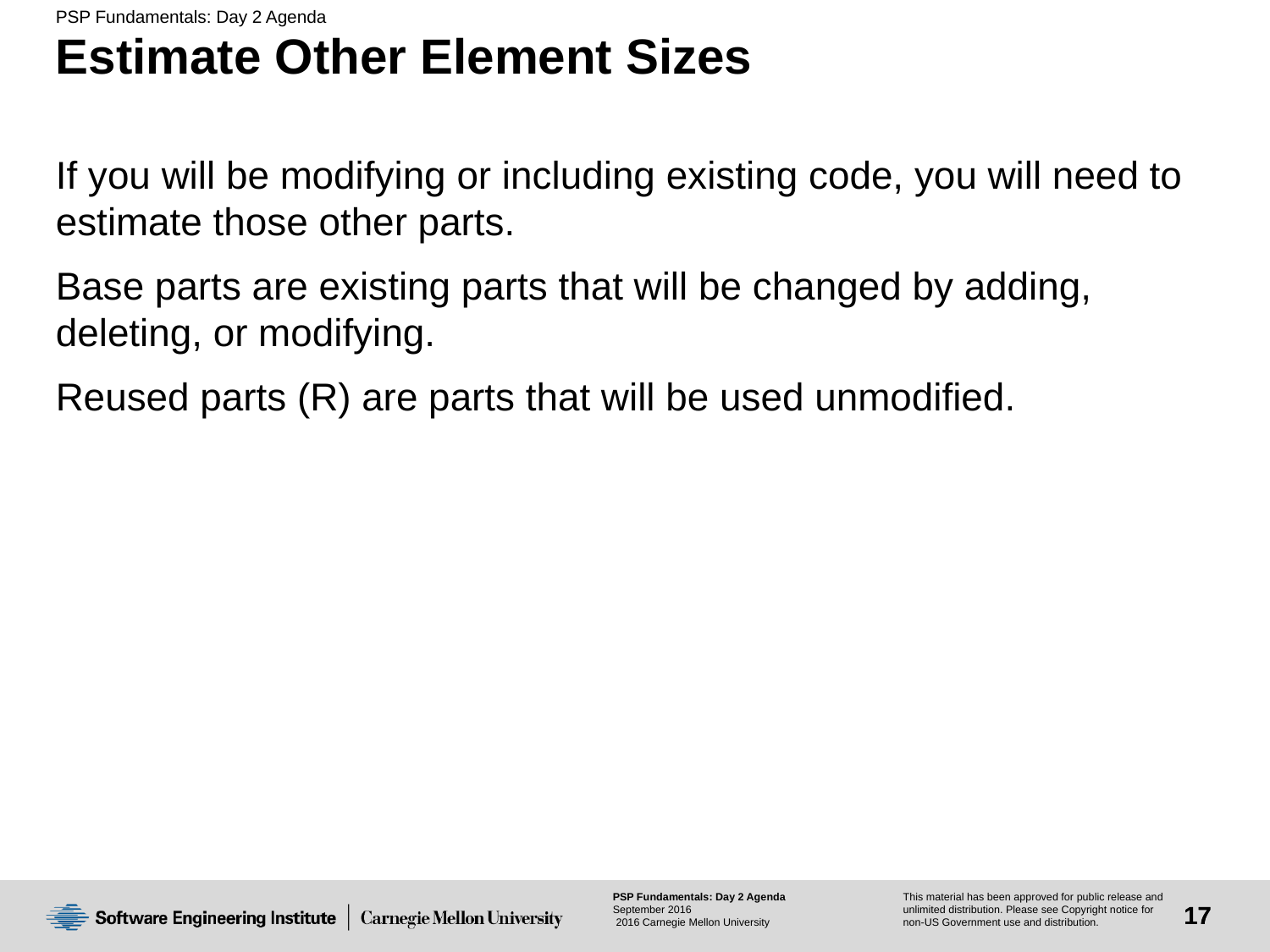

# Estimate Other Element Sizes
If you will be modifying or including existing code, you will need to estimate those other parts.
Base parts are existing parts that will be changed by adding, deleting, or modifying.
Reused parts (R) are parts that will be used unmodified.